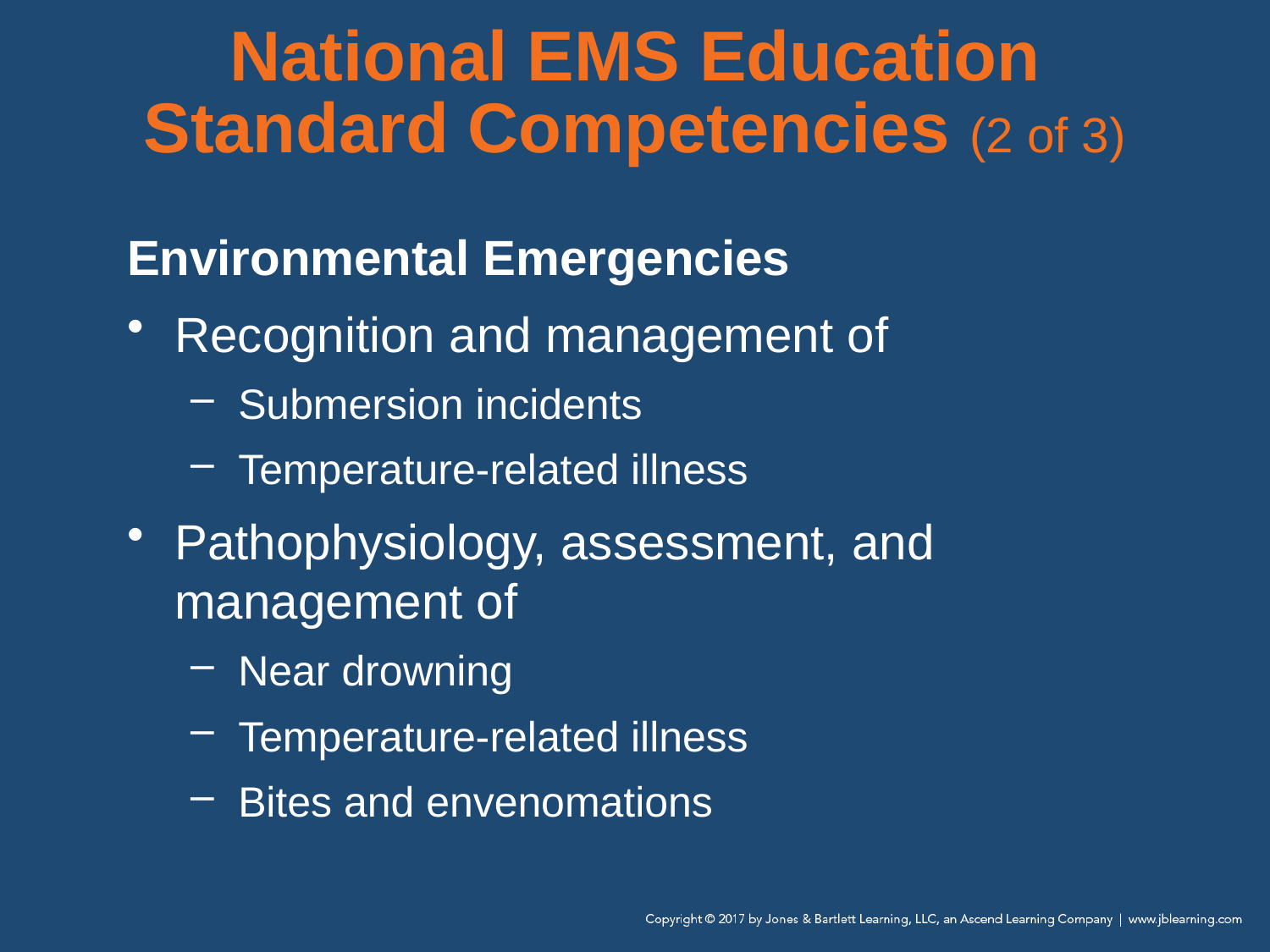

# National EMS Education Standard Competencies (2 of 3)
Environmental Emergencies
Recognition and management of
Submersion incidents
Temperature-related illness
Pathophysiology, assessment, and management of
Near drowning
Temperature-related illness
Bites and envenomations